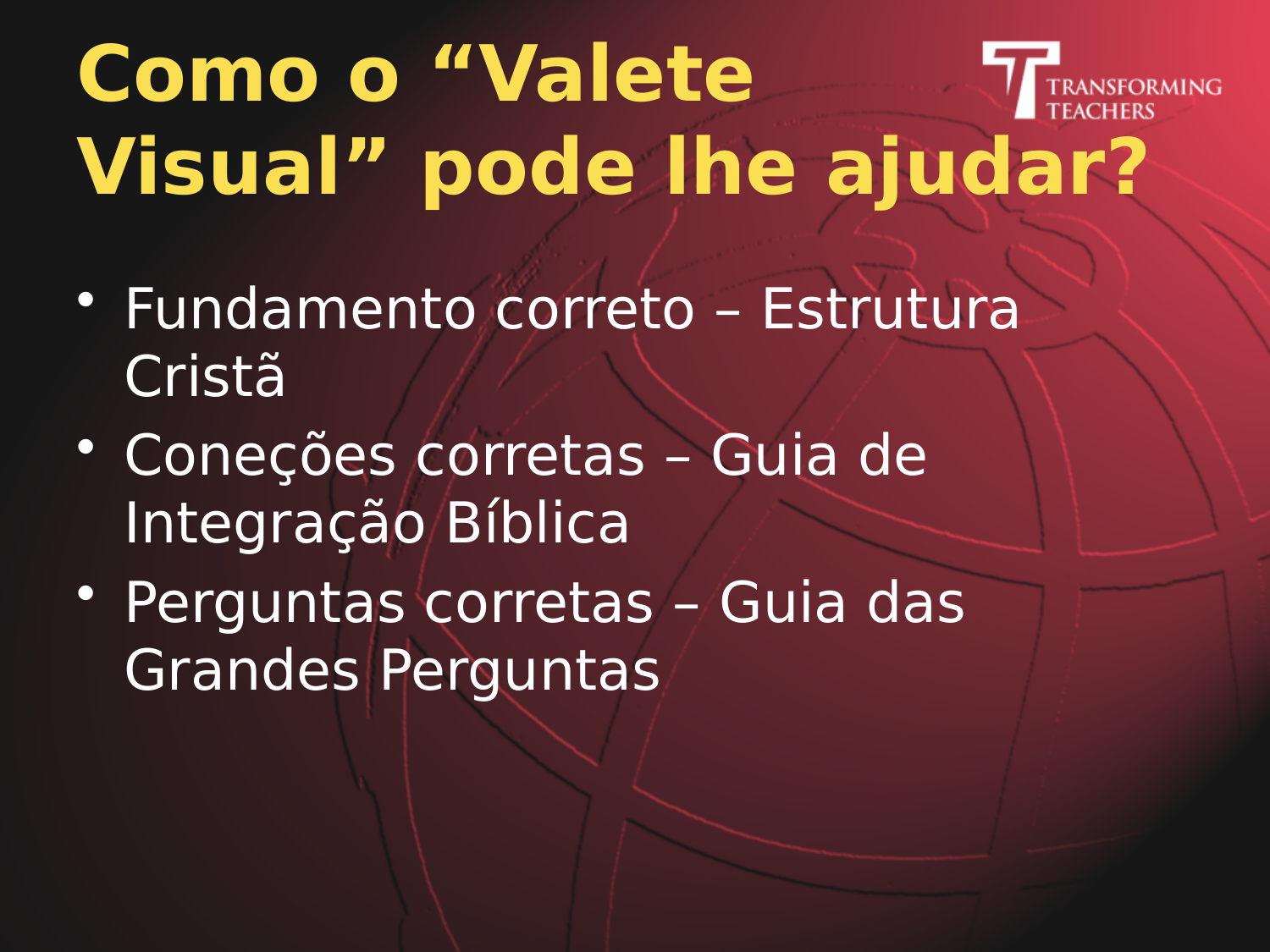

# Como o “Valete Visual” pode lhe ajudar?
Fundamento correto – Estrutura Cristã
Coneções corretas – Guia de Integração Bíblica
Perguntas corretas – Guia das Grandes Perguntas